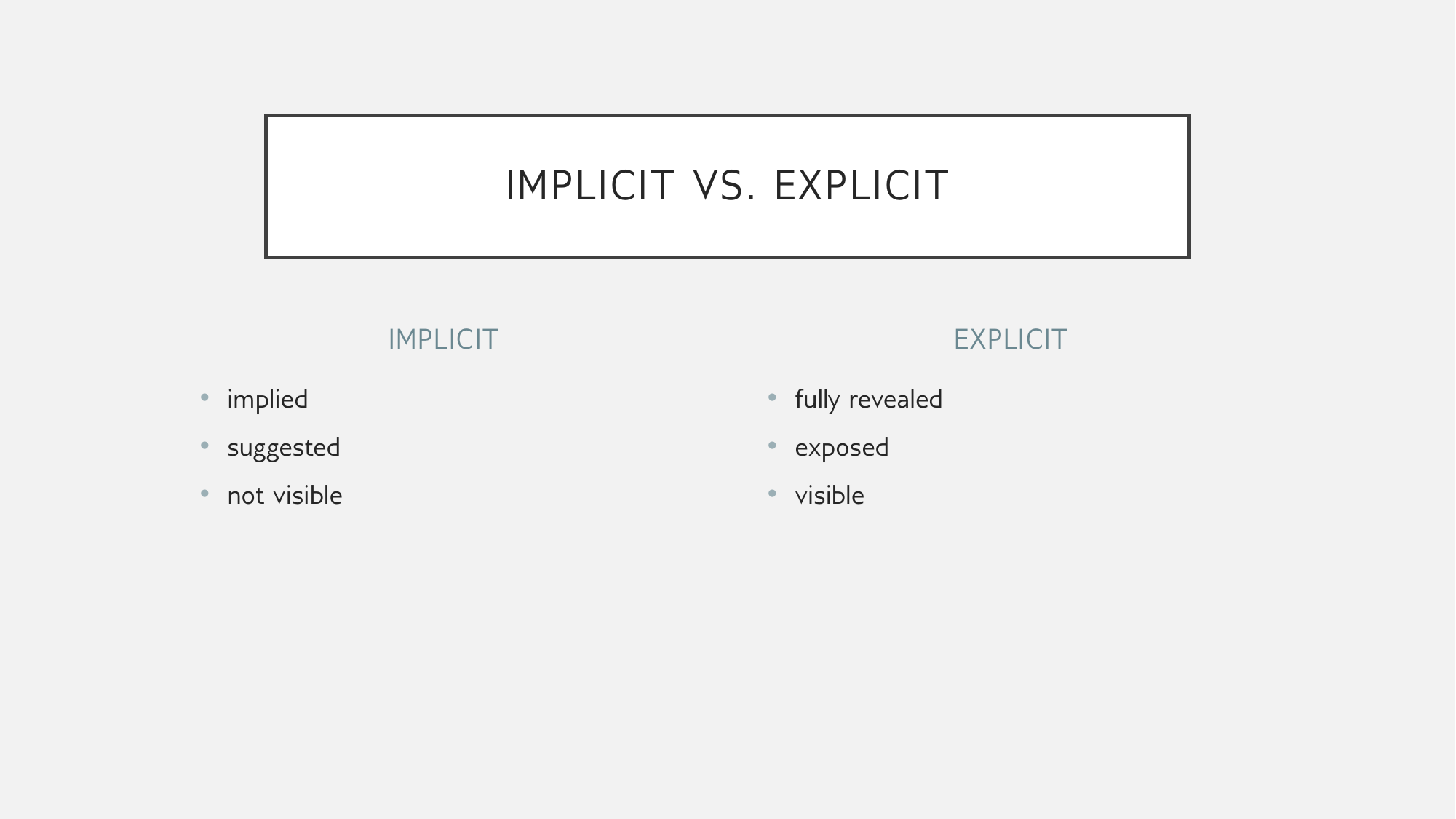

# Implicit vs. Explicit
Implicit
Explicit
implied
suggested
not visible
fully revealed
exposed
visible